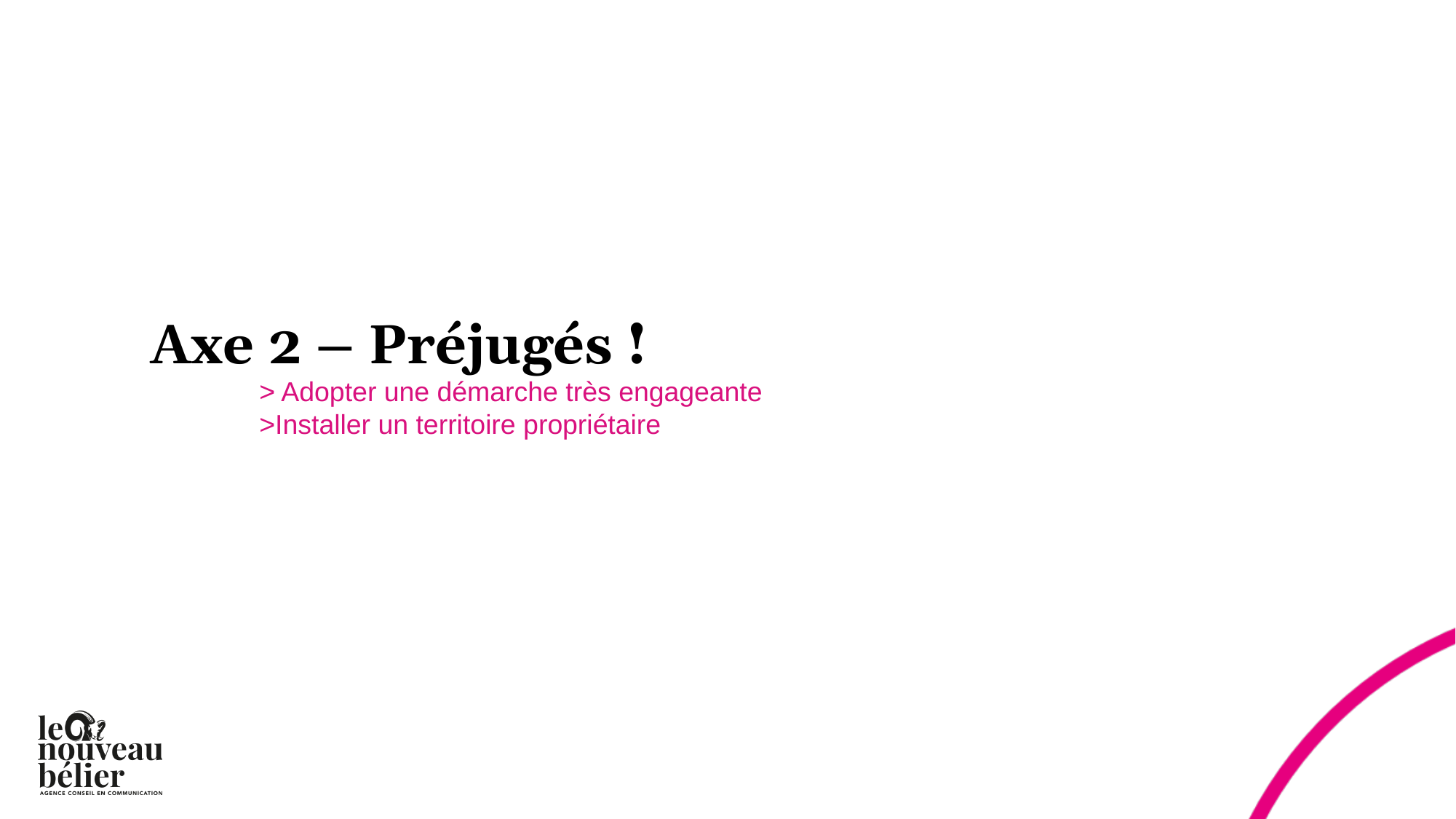

Axe 2 – Préjugés !
	> Adopter une démarche très engageante
	>Installer un territoire propriétaire